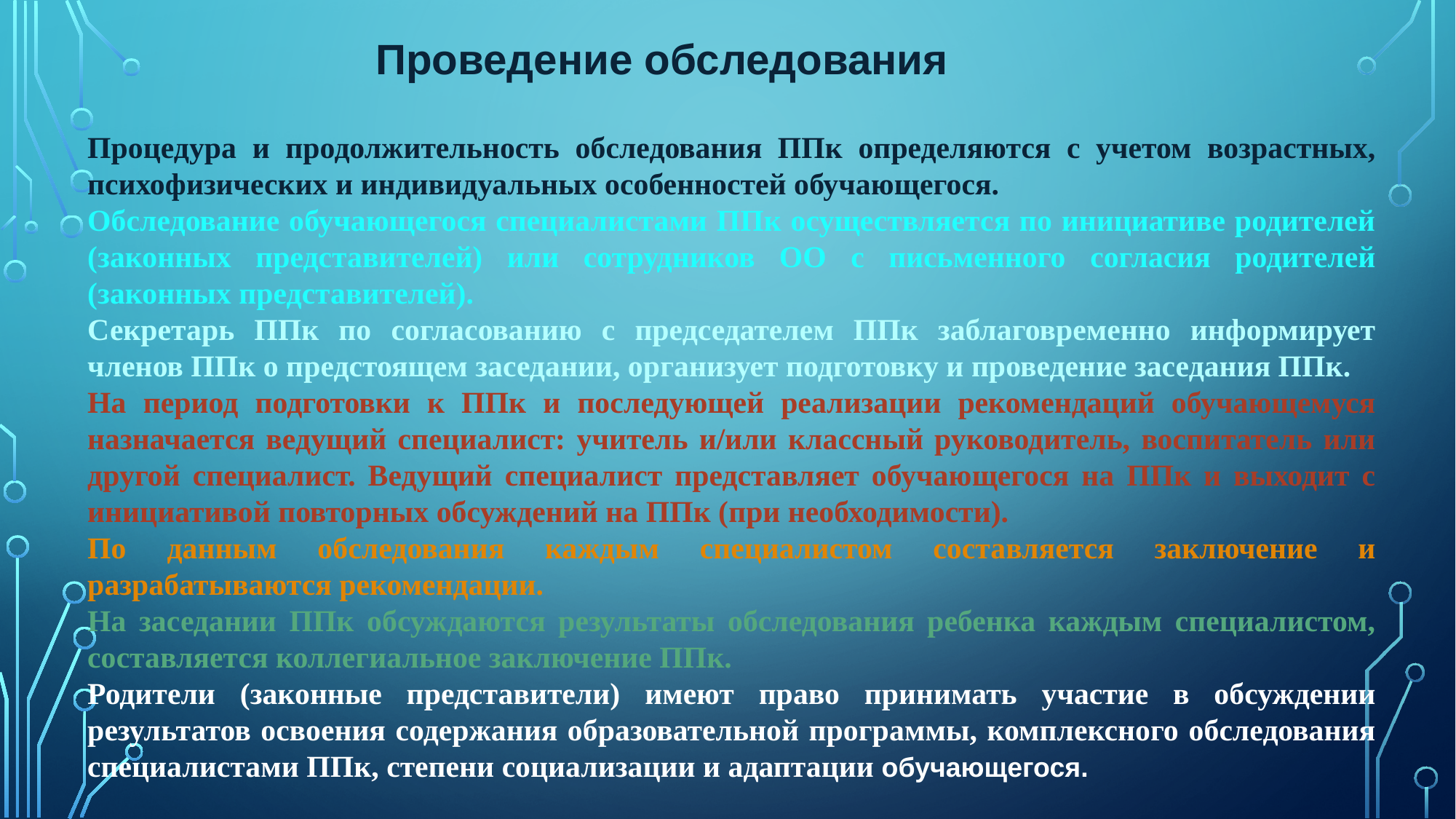

Проведение обследования

Процедура и продолжительность обследования ППк определяются с учетом возрастных, психофизических и индивидуальных особенностей обучающегося.
Обследование обучающегося специалистами ППк осуществляется по инициативе родителей (законных представителей) или сотрудников ОО с письменного согласия родителей (законных представителей).
Секретарь ППк по согласованию с председателем ППк заблаговременно информирует членов ППк о предстоящем заседании, организует подготовку и проведение заседания ППк.
На период подготовки к ППк и последующей реализации рекомендаций обучающемуся назначается ведущий специалист: учитель и/или классный руководитель, воспитатель или другой специалист. Ведущий специалист представляет обучающегося на ППк и выходит с инициативой повторных обсуждений на ППк (при необходимости).
По данным обследования каждым специалистом составляется заключение и разрабатываются рекомендации.
На заседании ППк обсуждаются результаты обследования ребенка каждым специалистом, составляется коллегиальное заключение ППк.
Родители (законные представители) имеют право принимать участие в обсуждении результатов освоения содержания образовательной программы, комплексного обследования специалистами ППк, степени социализации и адаптации обучающегося.